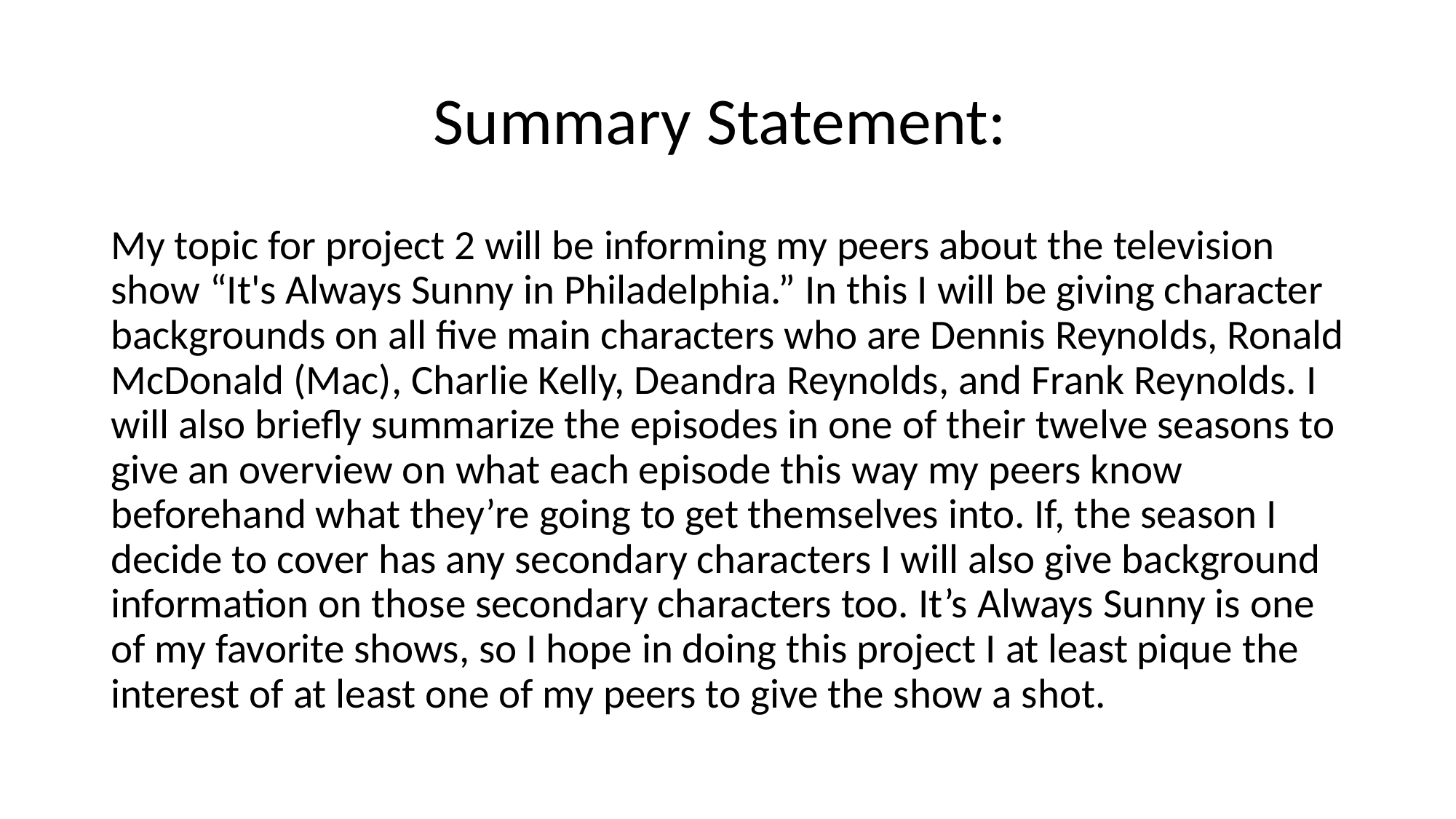

# Summary Statement:
My topic for project 2 will be informing my peers about the television show “It's Always Sunny in Philadelphia.” In this I will be giving character backgrounds on all five main characters who are Dennis Reynolds, Ronald McDonald (Mac), Charlie Kelly, Deandra Reynolds, and Frank Reynolds. I will also briefly summarize the episodes in one of their twelve seasons to give an overview on what each episode this way my peers know beforehand what they’re going to get themselves into. If, the season I decide to cover has any secondary characters I will also give background information on those secondary characters too. It’s Always Sunny is one of my favorite shows, so I hope in doing this project I at least pique the interest of at least one of my peers to give the show a shot.